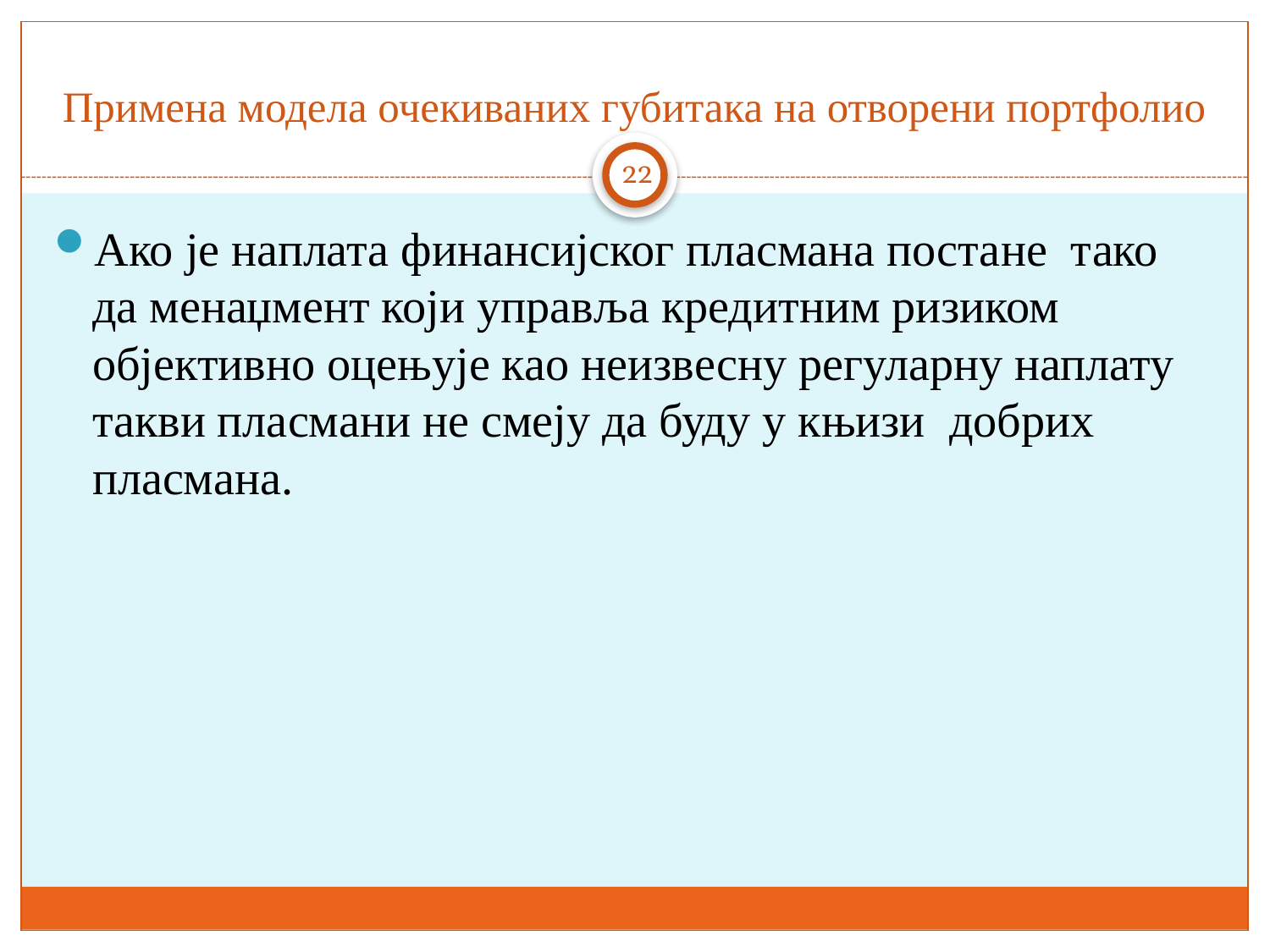

# Примена модела очекиваних губитака на отворени портфолио
22
Ако је наплата финансијског пласмана постане  тако да менаџмент који управља кредитним ризиком  објективно оцењује као неизвесну регуларну наплату такви пласмани не смеју да буду у књизи  добрих пласмана.